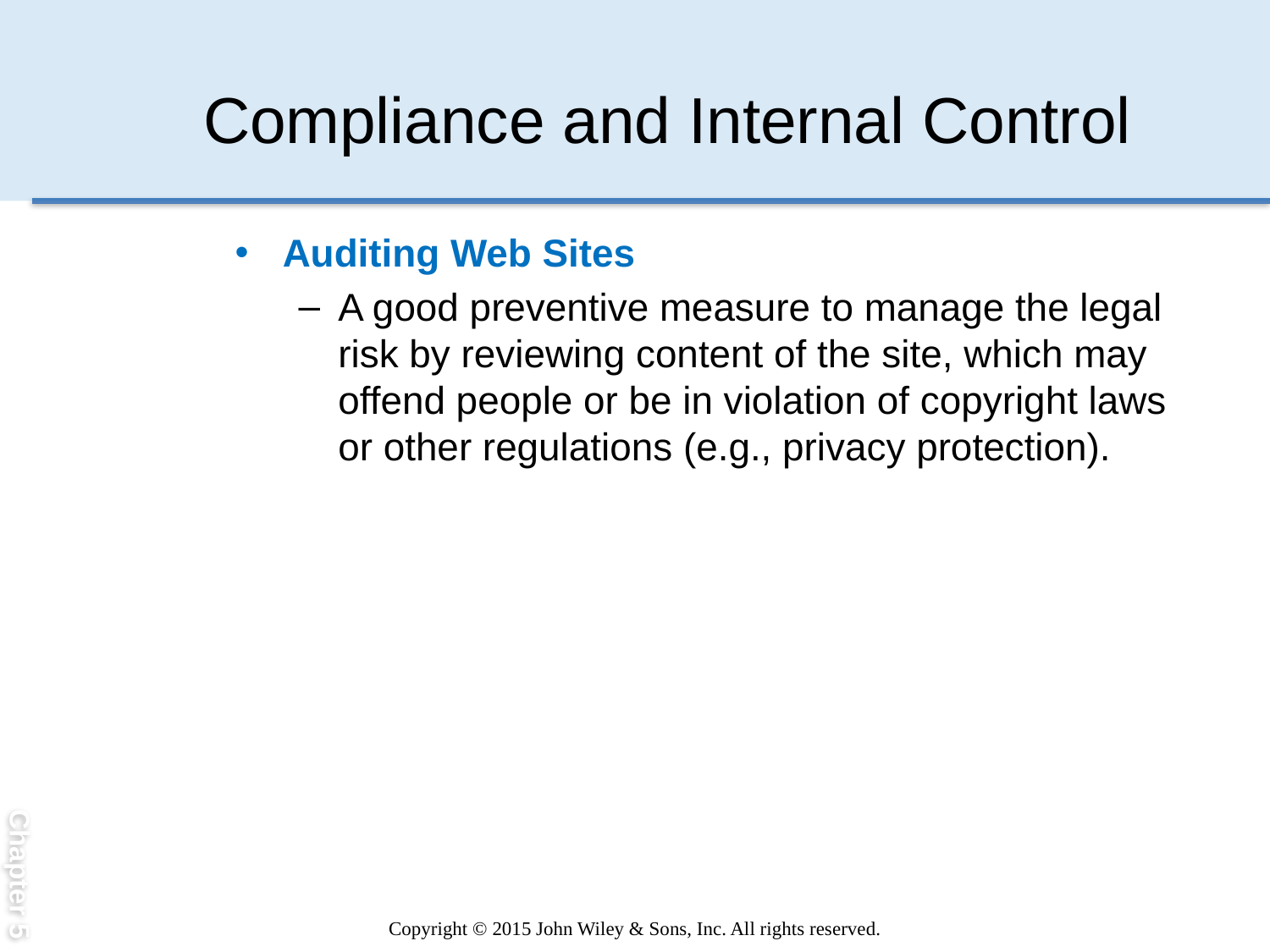

Chapter 5
# Compliance and Internal Control
Auditing Web Sites
A good preventive measure to manage the legal risk by reviewing content of the site, which may offend people or be in violation of copyright laws or other regulations (e.g., privacy protection).